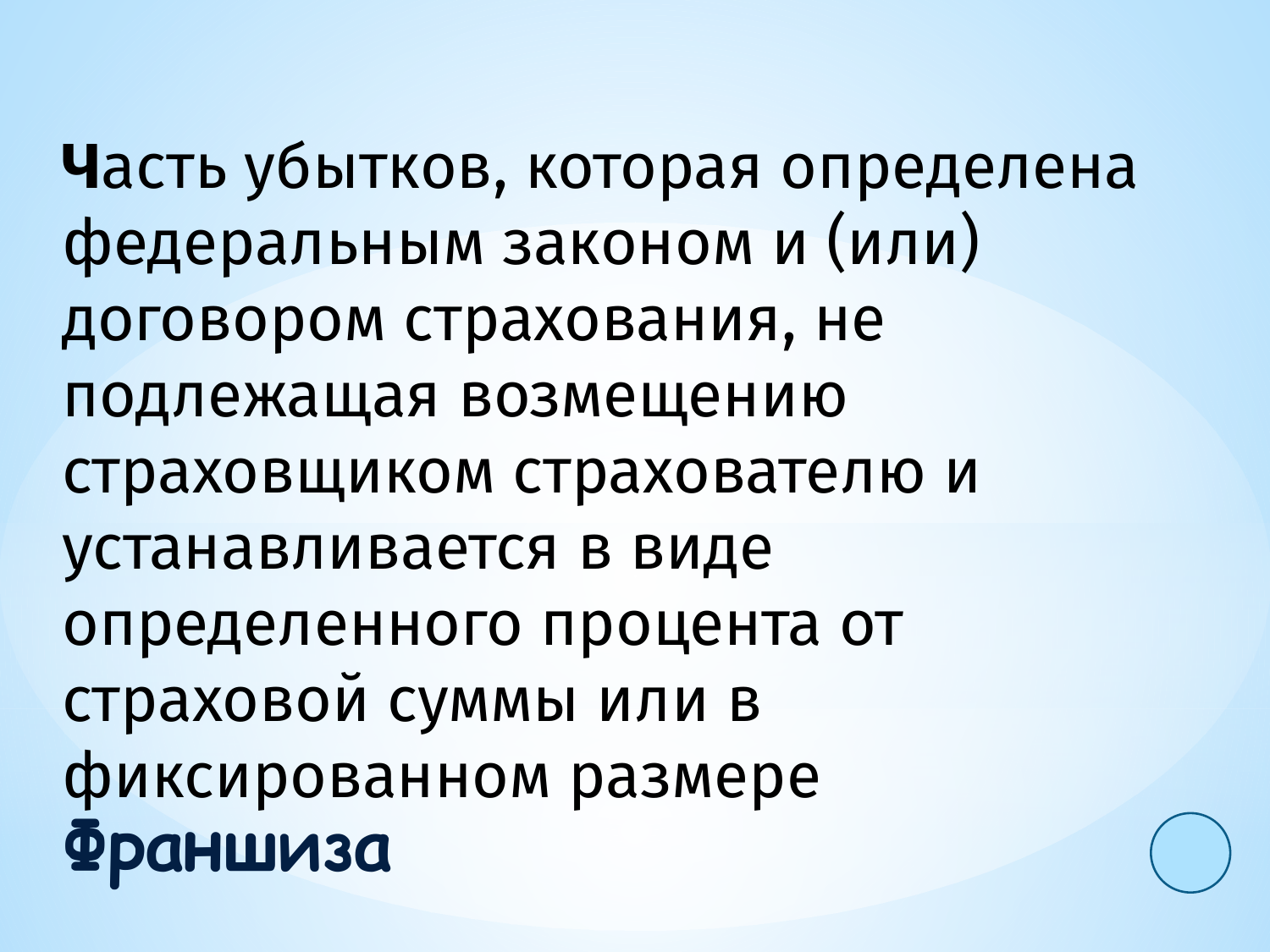

Часть убытков, которая определена федеральным законом и (или) договором страхования, не подлежащая возмещению страховщиком страхователю и устанавливается в виде определенного процента от страховой суммы или в фиксированном размере
Франшиза